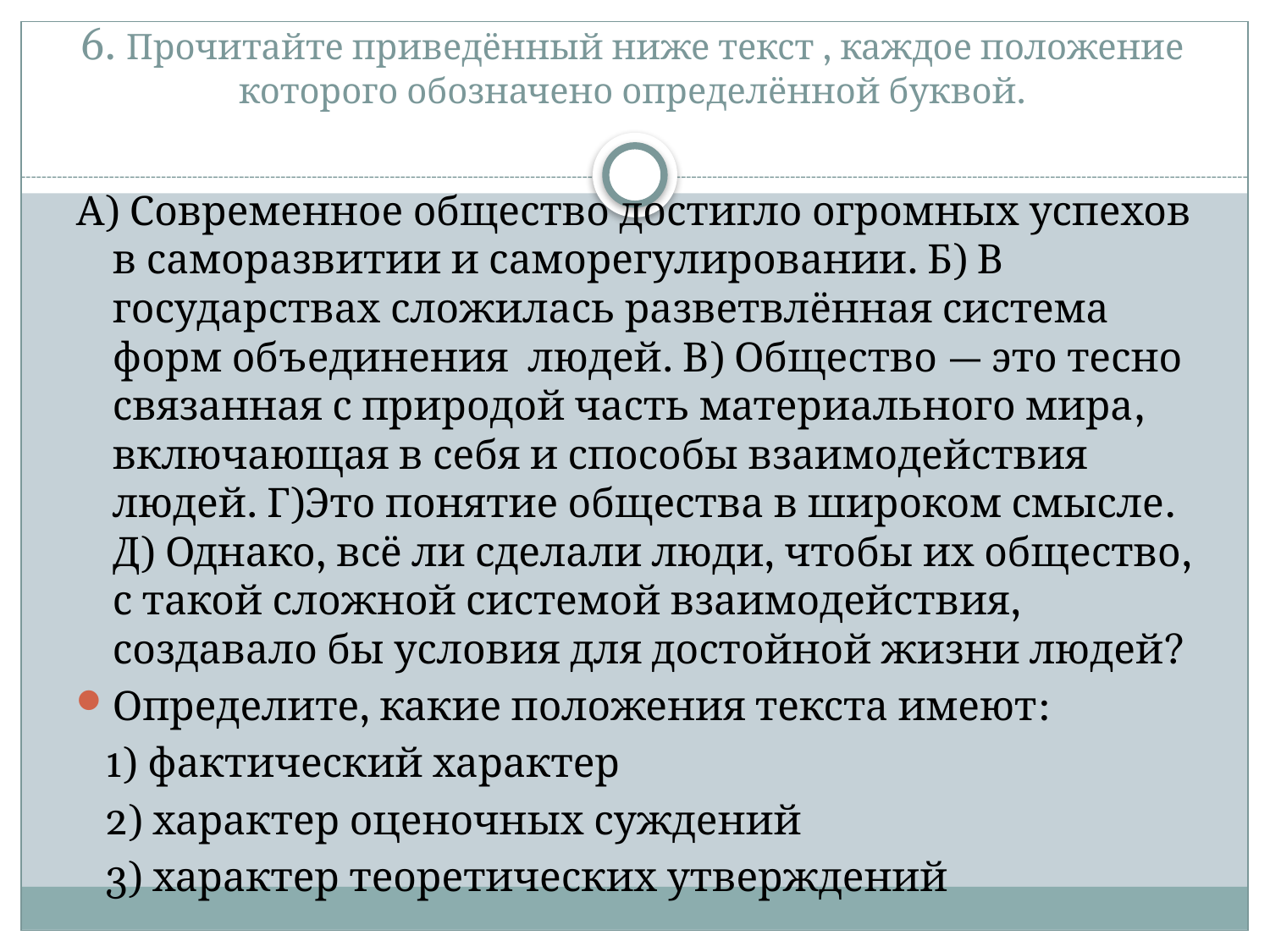

# 6. Прочитайте приведённый ниже текст , каждое положение которого обозначено определённой буквой.
А) Современное общество достигло огромных успехов в саморазвитии и саморегулировании. Б) В государствах сложилась разветвлённая система форм объединения  людей. В) Общество — это тесно связанная с природой часть материального мира, включающая в себя и способы взаимодействия людей. Г)Это понятие общества в широком смысле. Д) Однако, всё ли сделали люди, чтобы их общество, с такой сложной системой взаимодействия, создавало бы условия для достойной жизни людей?
Определите, какие положения текста имеют:
   1) фактический характер
   2) характер оценочных суждений
   3) характер теоретических утверждений